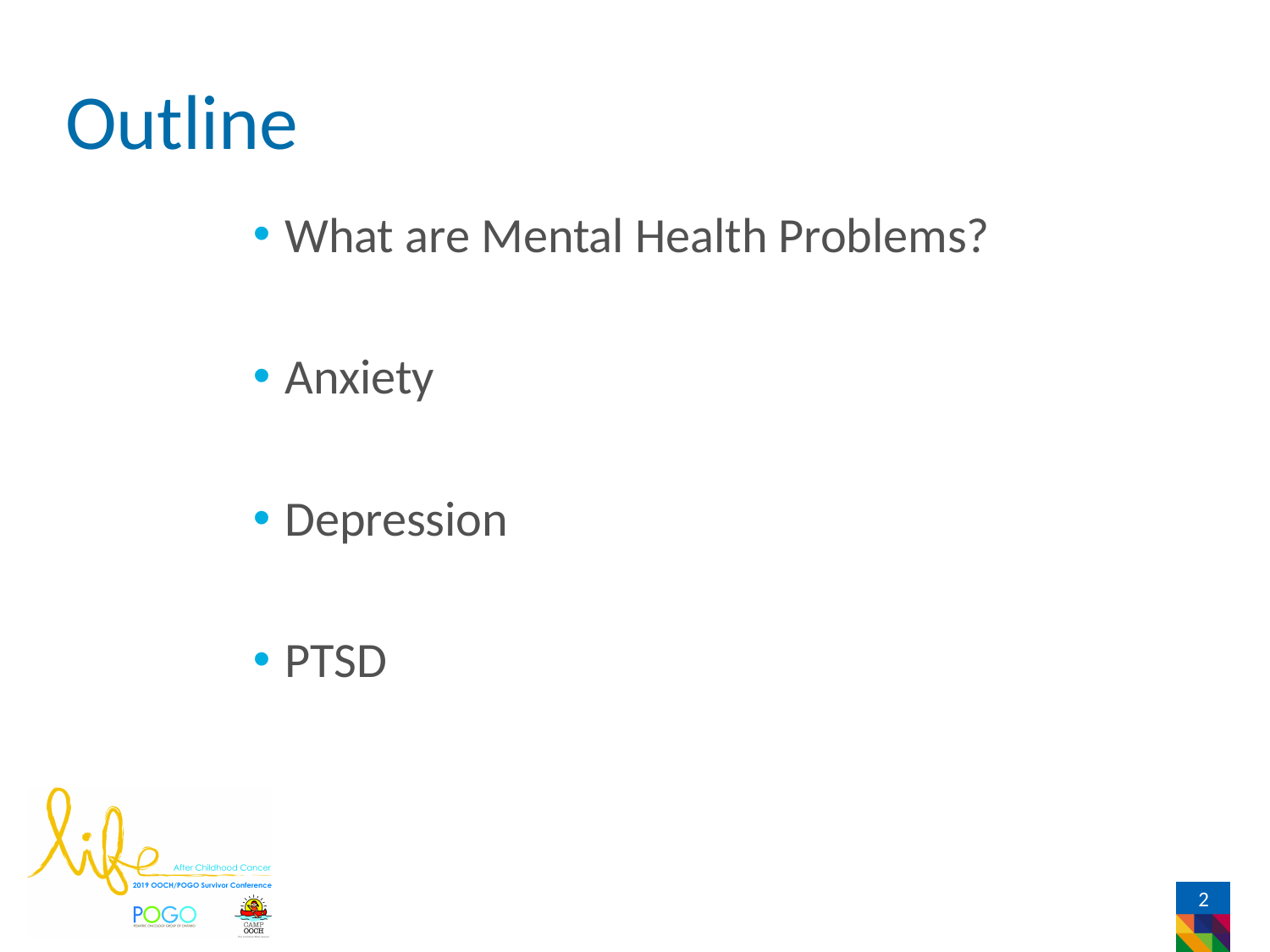

# Outline
What are Mental Health Problems?

Anxiety

Depression

PTSD